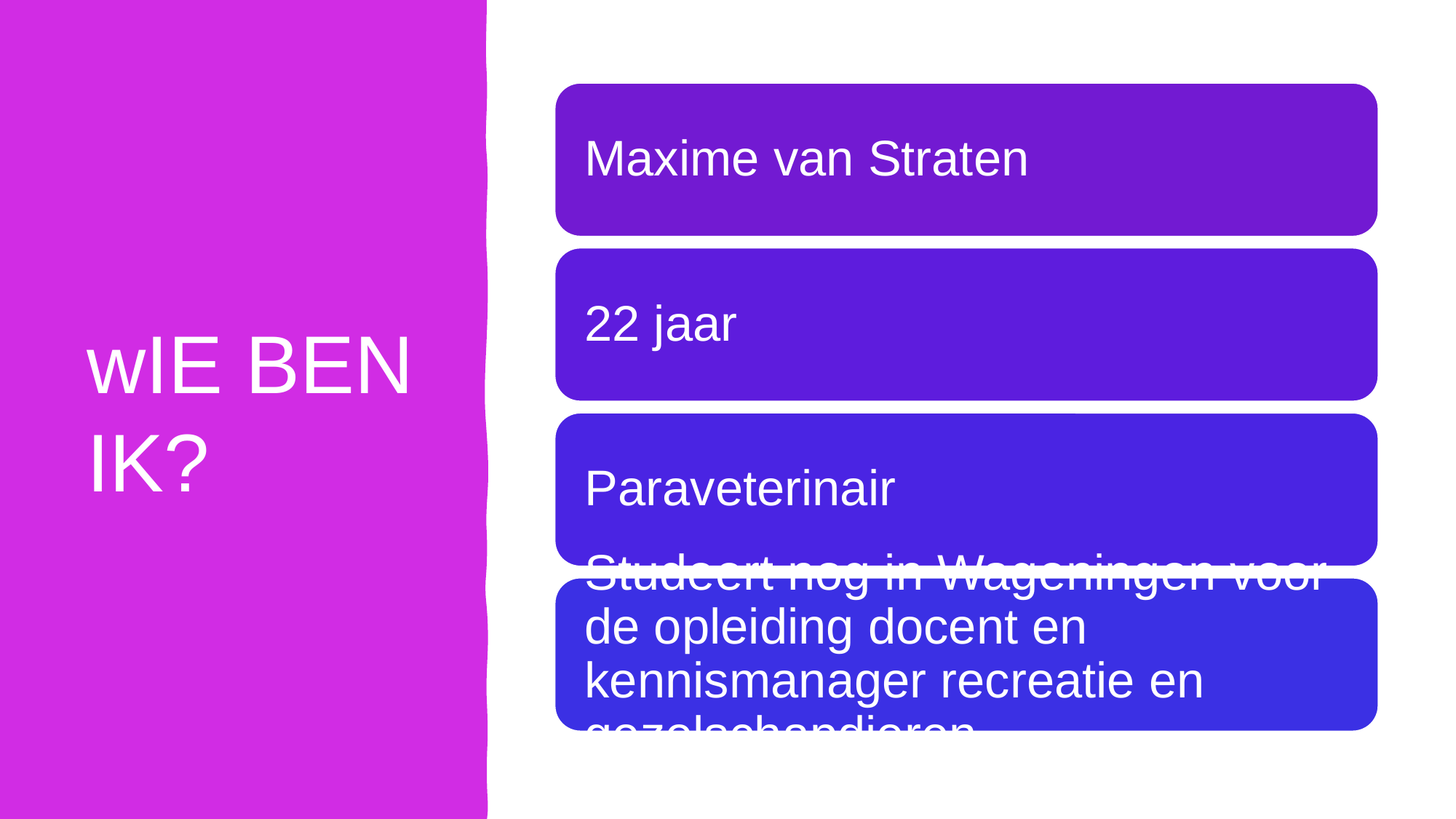

Maxime van Straten
22 jaar
Paraveterinair
Studeert nog in Wageningen voor de opleiding docent en kennismanager recreatie en gezelschapdieren
# wIE BEN IK?